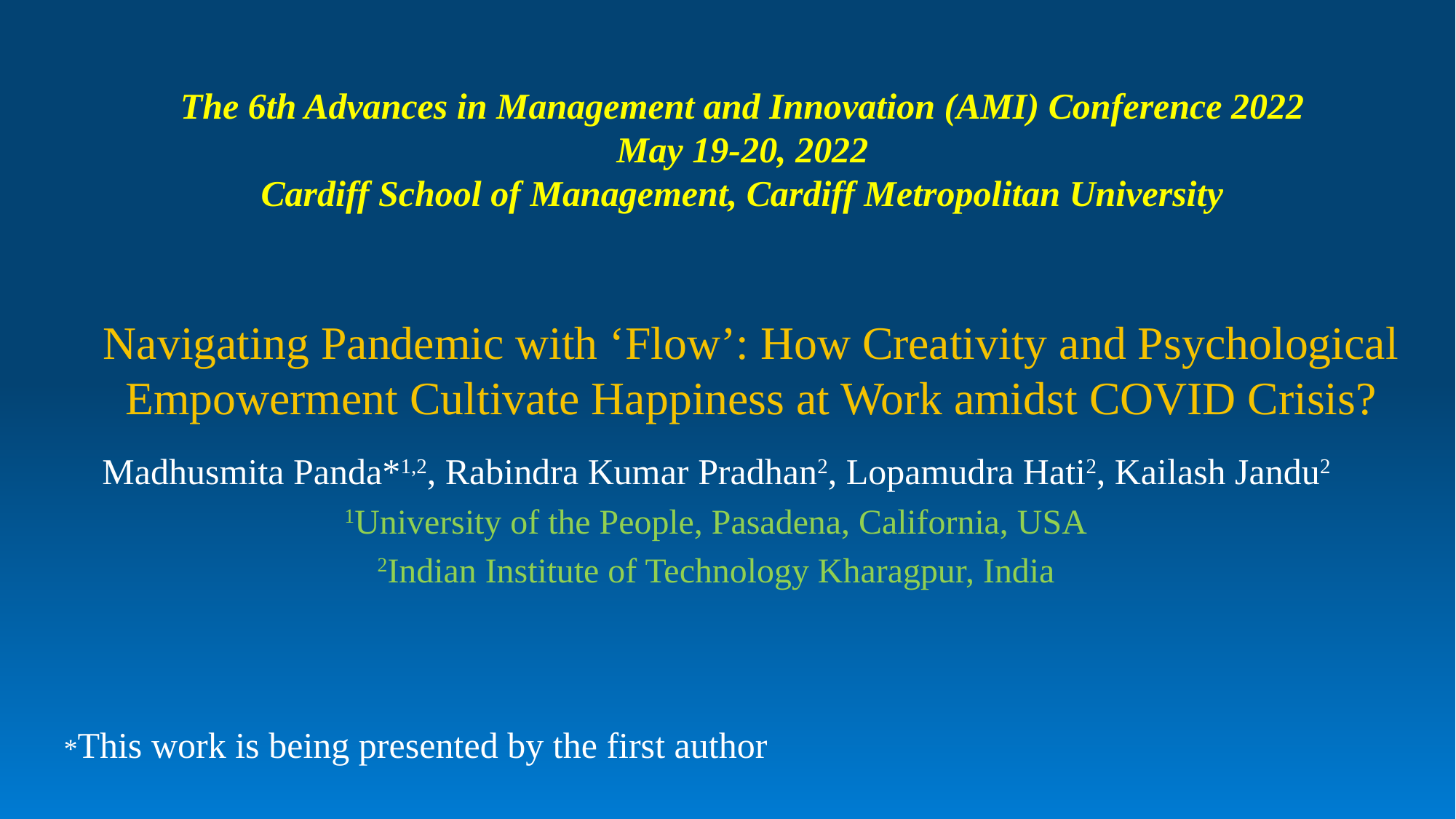

The 6th Advances in Management and Innovation (AMI) Conference 2022
May 19-20, 2022
Cardiff School of Management, Cardiff Metropolitan University
# Navigating Pandemic with ‘Flow’: How Creativity and Psychological Empowerment Cultivate Happiness at Work amidst COVID Crisis?
Madhusmita Panda*1,2, Rabindra Kumar Pradhan2, Lopamudra Hati2, Kailash Jandu2
1University of the People, Pasadena, California, USA
2Indian Institute of Technology Kharagpur, India

*This work is being presented by the first author